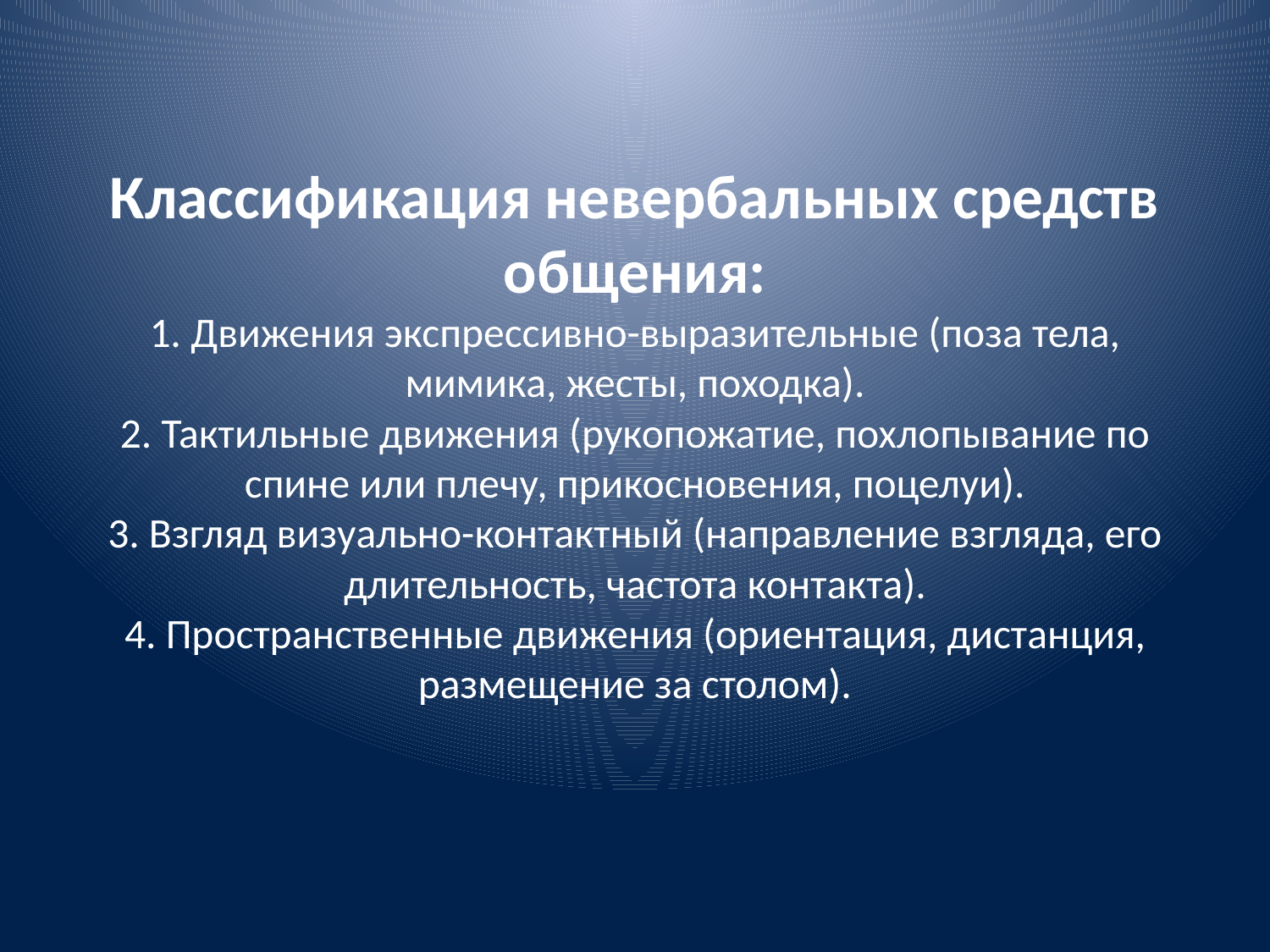

# Классификация невербальных средств общения: 1. Движения экспрессивно-выразительные (поза тела, мимика, жесты, походка). 2. Тактильные движения (рукопожатие, похлопывание по спине или плечу, прикосновения, поцелуи). 3. Взгляд визуально-контактный (направление взгляда, его длительность, частота контакта). 4. Пространственные движения (ориентация, дистанция, размещение за столом).